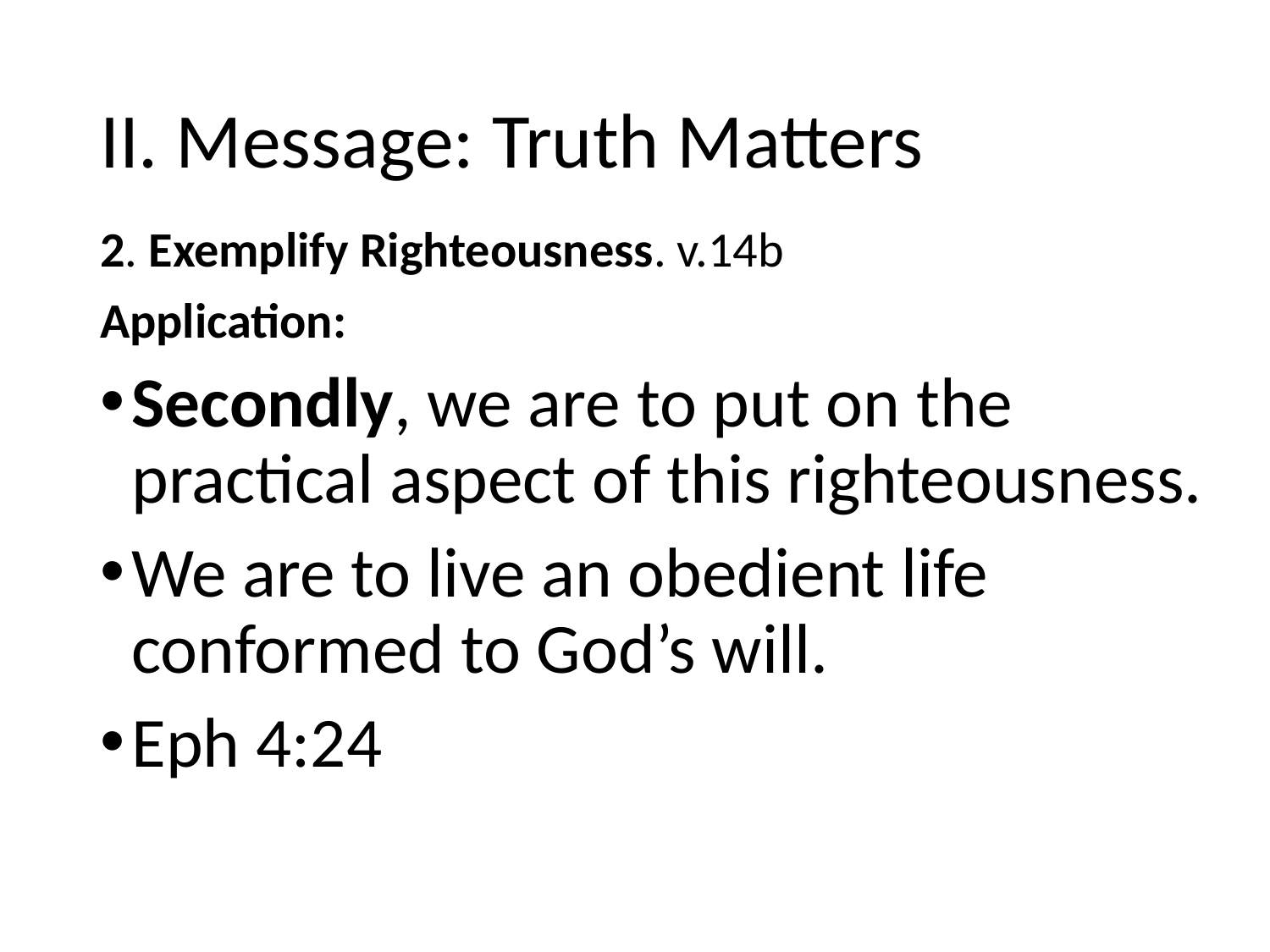

# II. Message: Truth Matters
2. Exemplify Righteousness. v.14b
Application:
Secondly, we are to put on the practical aspect of this righteousness.
We are to live an obedient life conformed to God’s will.
Eph 4:24